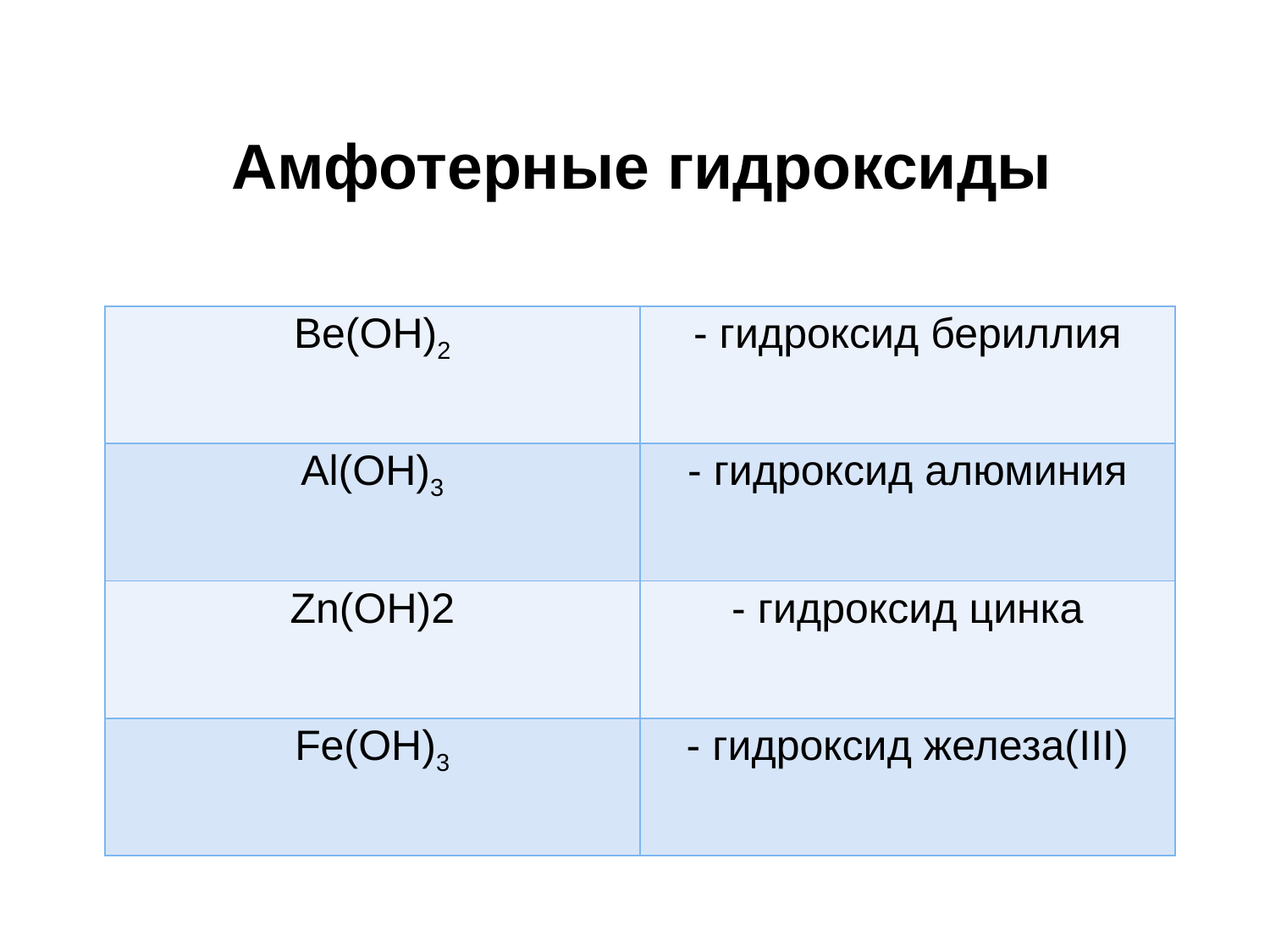

# Амфотерные гидроксиды
| Be(OH)2 | - гидроксид бериллия |
| --- | --- |
| Al(OH)3 | - гидроксид алюминия |
| Zn(OH)2 | - гидроксид цинка |
| Fe(OH)3 | - гидроксид железа(III) |